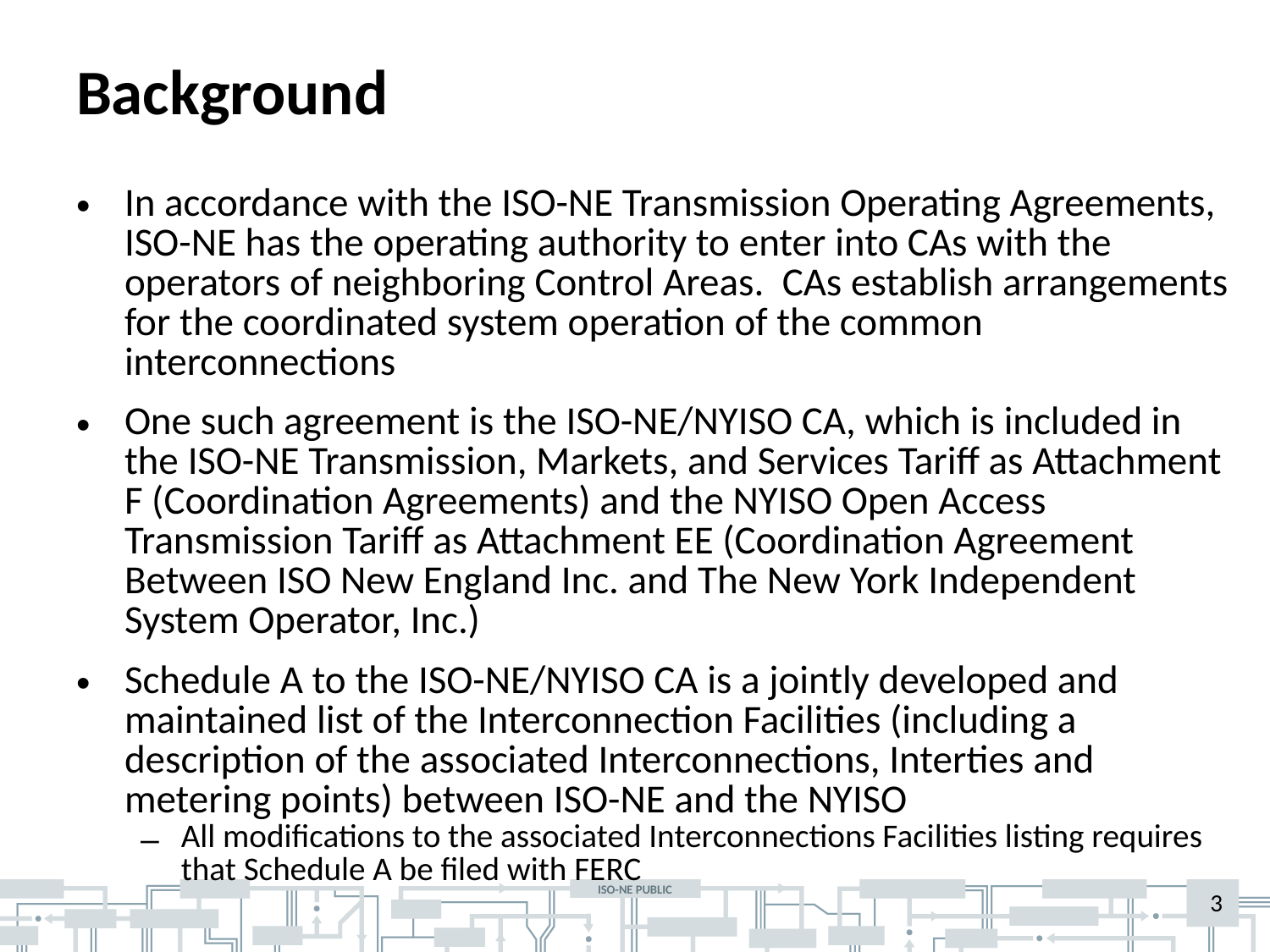

# Background
In accordance with the ISO-NE Transmission Operating Agreements, ISO-NE has the operating authority to enter into CAs with the operators of neighboring Control Areas.  CAs establish arrangements for the coordinated system operation of the common interconnections
One such agreement is the ISO-NE/NYISO CA, which is included in the ISO-NE Transmission, Markets, and Services Tariff as Attachment F (Coordination Agreements) and the NYISO Open Access Transmission Tariff as Attachment EE (Coordination Agreement Between ISO New England Inc. and The New York Independent System Operator, Inc.)
Schedule A to the ISO-NE/NYISO CA is a jointly developed and maintained list of the Interconnection Facilities (including a description of the associated Interconnections, Interties and metering points) between ISO-NE and the NYISO
All modifications to the associated Interconnections Facilities listing requires that Schedule A be filed with FERC
3